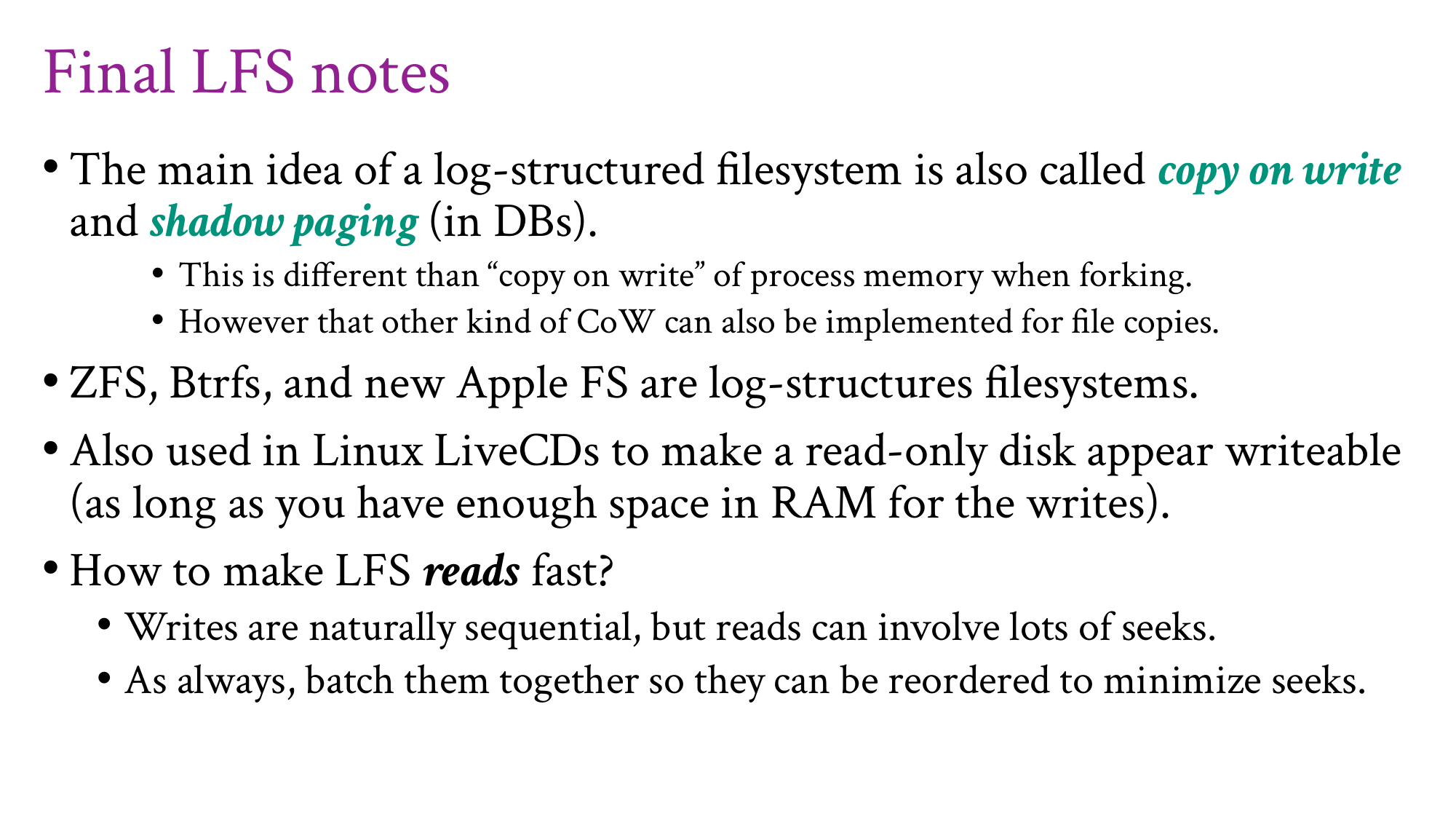

# Final LFS notes
The main idea of a log-structured filesystem is also called copy on write and shadow paging (in DBs).
This is different than “copy on write” of process memory when forking.
However that other kind of CoW can also be implemented for file copies.
ZFS, Btrfs, and new Apple FS are log-structures filesystems.
Also used in Linux LiveCDs to make a read-only disk appear writeable (as long as you have enough space in RAM for the writes).
How to make LFS reads fast?
Writes are naturally sequential, but reads can involve lots of seeks.
As always, batch them together so they can be reordered to minimize seeks.